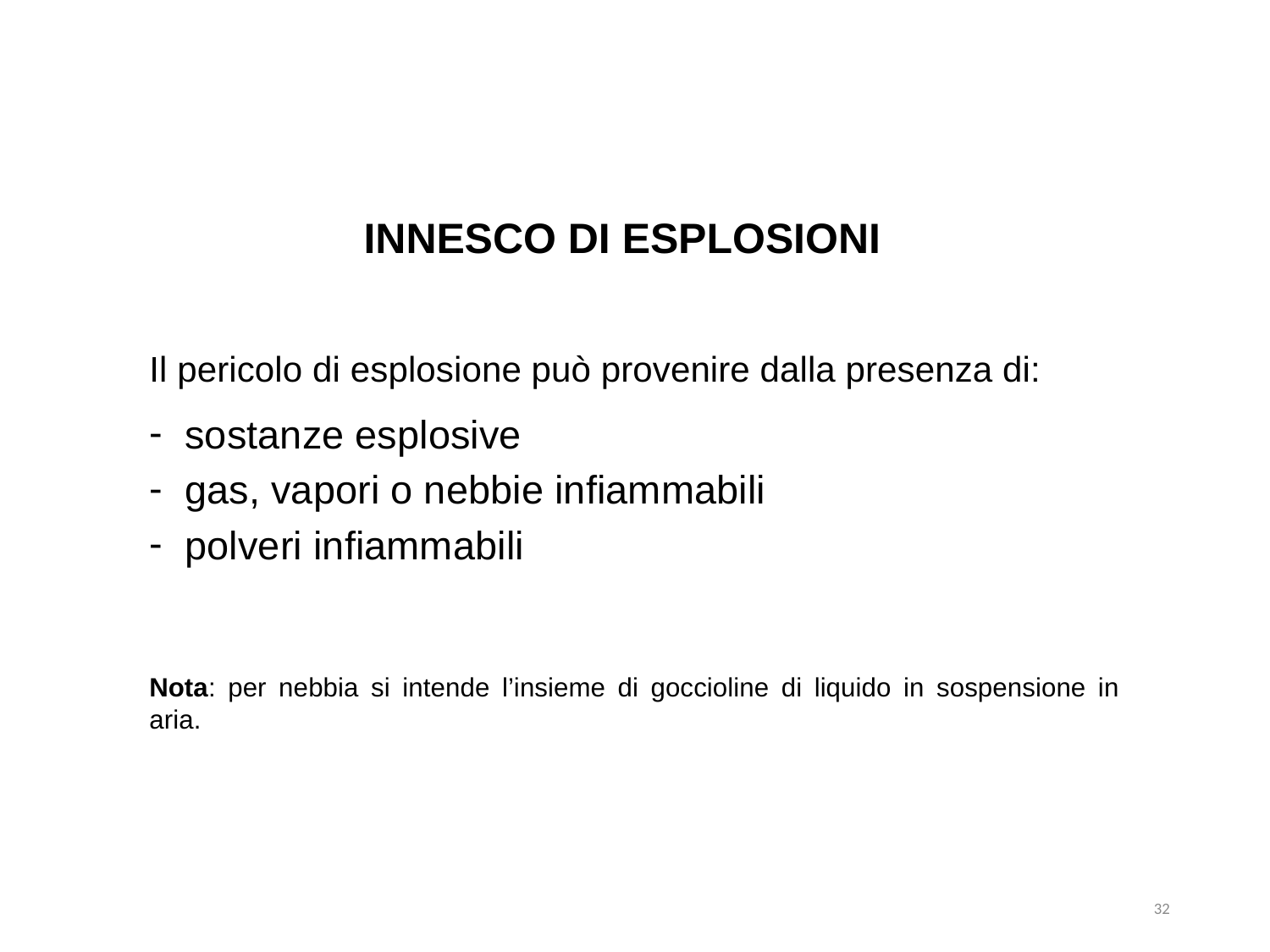

INNESCO DI ESPLOSIONI
Il pericolo di esplosione può provenire dalla presenza di:
sostanze esplosive
gas, vapori o nebbie infiammabili
polveri infiammabili

Nota: per nebbia si intende l’insieme di goccioline di liquido in sospensione in aria.

32